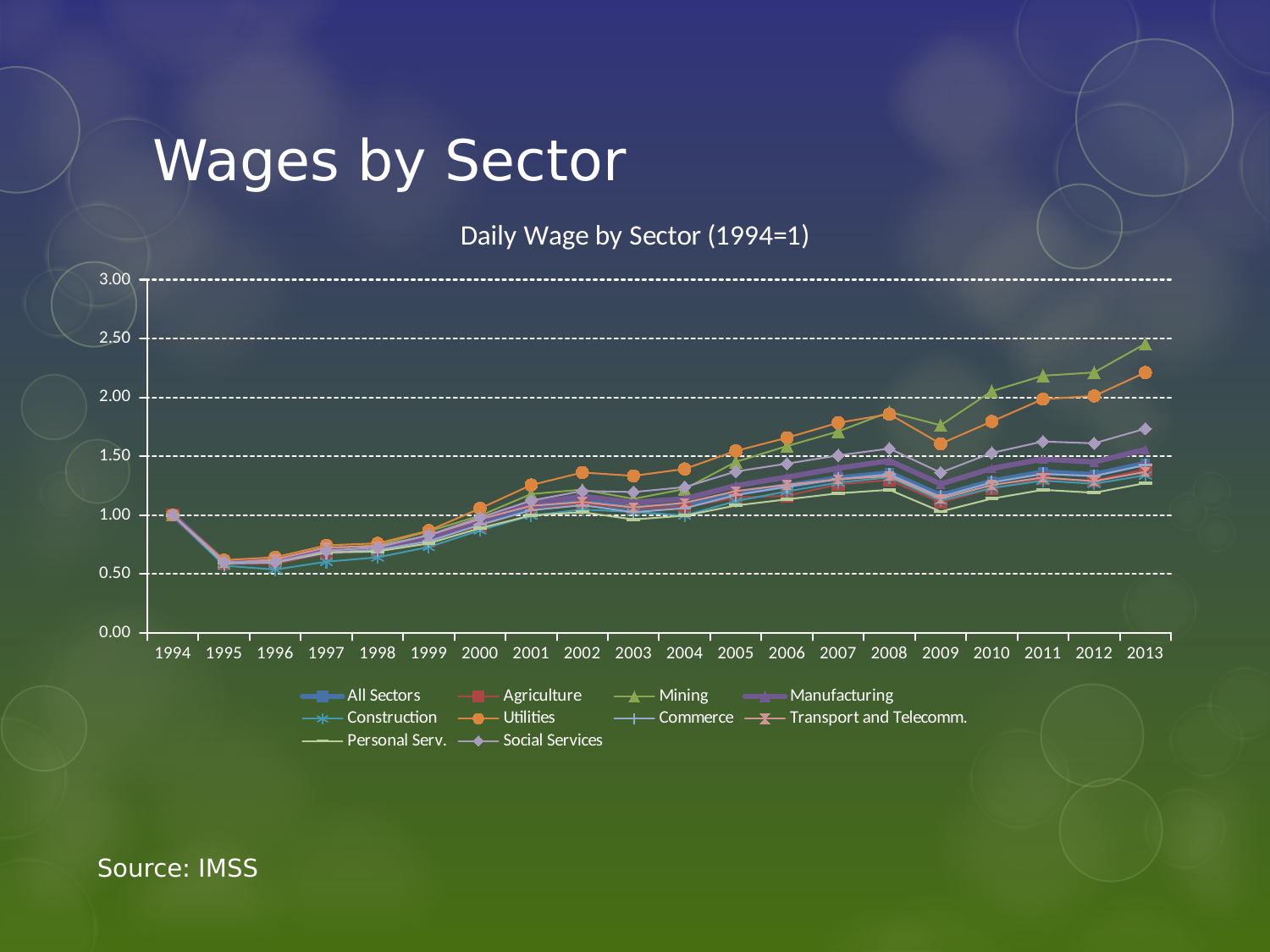

# Wages by Sector

### Chart: Daily Wage by Sector (1994=1)

| Category | All Sectors | Agriculture | Mining | Manufacturing | Construction | Utilities | Commerce | Transport and Telecomm. | Personal Serv. | Social Services |
|---|---|---|---|---|---|---|---|---|---|---|
| 1994.0 | 1.0 | 1.0 | 1.0 | 1.0 | 1.0 | 1.0 | 1.0 | 1.0 | 1.0 | 1.0 |
| 1995.0 | 0.599157950778834 | 0.586068530114826 | 0.609083630642256 | 0.603101391492611 | 0.570068271833779 | 0.617023826382673 | 0.588449380023019 | 0.593071718057702 | 0.600241754959181 | 0.602988365488543 |
| 1996.0 | 0.605570645257859 | 0.584605392330026 | 0.626717522135163 | 0.610547537477294 | 0.536863006572871 | 0.641474045993072 | 0.59605187263943 | 0.622651881325917 | 0.601400750477205 | 0.602159819902279 |
| 1997.0 | 0.689477423093381 | 0.674521493466516 | 0.712993453973203 | 0.691372212647627 | 0.603527240604494 | 0.742171120642988 | 0.682487176341872 | 0.724871881629217 | 0.682009689337838 | 0.697391397766739 |
| 1998.0 | 0.70519687016997 | 0.693606478661151 | 0.744675621877469 | 0.706987585526157 | 0.640459805537167 | 0.759569496445324 | 0.703221264769039 | 0.735295230830686 | 0.690872474654733 | 0.72425729329864 |
| 1999.0 | 0.788879261119526 | 0.782529851029724 | 0.862003645188746 | 0.797761638991229 | 0.72818334784862 | 0.867634969990993 | 0.777741060699425 | 0.828028059011663 | 0.759445515601064 | 0.830294832390108 |
| 2000.0 | 0.933311850793133 | 0.908280302442014 | 0.99472043403636 | 0.951210457338564 | 0.870516390735971 | 1.055494356063153 | 0.916715923615065 | 0.964733138210381 | 0.888540486630581 | 0.979262736327836 |
| 2001.0 | 1.064803281686191 | 1.04403374317294 | 1.178205757397016 | 1.098581763487968 | 0.995514262265606 | 1.254701294248396 | 1.04078133257125 | 1.078300292316981 | 0.996601763604809 | 1.12260773983164 |
| 2002.0 | 1.113731891688329 | 1.097540047670694 | 1.216267777827094 | 1.160075115713509 | 1.046846296441419 | 1.362000878205497 | 1.083863717864225 | 1.111897442510832 | 1.024824851765018 | 1.20428601882717 |
| 2003.0 | 1.061857895042884 | 1.060159268054879 | 1.137652981493342 | 1.107023893283447 | 1.026216298217069 | 1.333184857753946 | 1.024906973734006 | 1.064705252242238 | 0.962446592435206 | 1.195451726152277 |
| 2004.0 | 1.080682625537329 | 1.066263386395911 | 1.221292411660786 | 1.137509828770619 | 0.996220743443913 | 1.392057296301259 | 1.057409638340223 | 1.103521070405043 | 0.994668408830913 | 1.237169630929633 |
| 2005.0 | 1.186118057739016 | 1.148041866335122 | 1.452441416893166 | 1.249767043803819 | 1.117935288002525 | 1.545035817310895 | 1.16930434425496 | 1.203354262815124 | 1.081196711484446 | 1.370418585822344 |
| 2006.0 | 1.249071321920004 | 1.163323569085015 | 1.58648604705788 | 1.322179827206987 | 1.20135007462467 | 1.657289300998688 | 1.241314011395316 | 1.257509911755332 | 1.13352112167946 | 1.437307441091201 |
| 2007.0 | 1.314128902706956 | 1.260803952145164 | 1.710668398621893 | 1.39831853663443 | 1.275610922602442 | 1.784224591672032 | 1.305195704179586 | 1.303449874131086 | 1.184166994068442 | 1.507032123997573 |
| 2008.0 | 1.359145643582541 | 1.296860982471781 | 1.876431367459813 | 1.462066529739697 | 1.320237959507624 | 1.857357240971567 | 1.346645671155328 | 1.330065032358084 | 1.214400295877936 | 1.56529188991764 |
| 2009.0 | 1.166375614661877 | 1.10762921572723 | 1.762824485311615 | 1.263553623874613 | 1.122644773399985 | 1.605886106038707 | 1.154157750892477 | 1.139056984348998 | 1.029746934791194 | 1.360957297753103 |
| 2010.0 | 1.287908119531841 | 1.22481471715672 | 2.052690764731645 | 1.396005010032525 | 1.230142788138593 | 1.795234989227684 | 1.277639425859457 | 1.254877269784862 | 1.139500757321416 | 1.528542553014492 |
| 2011.0 | 1.3656018493618 | 1.309340852581548 | 2.184253933205198 | 1.475064605308866 | 1.292244609868708 | 1.985292184528514 | 1.349300123774494 | 1.31938078707347 | 1.214225107034708 | 1.624844421084692 |
| 2012.0 | 1.343739795411346 | 1.293109268756207 | 2.211632106596106 | 1.451499332817857 | 1.26596621682011 | 2.012153987764538 | 1.331633197241272 | 1.286513470360858 | 1.189477510368876 | 1.609663371327147 |
| 2013.0 | 1.439394473512252 | 1.38751659652986 | 2.455712274408178 | 1.557020107782246 | 1.337839417919831 | 2.211088530935719 | 1.425578534623947 | 1.367488085295918 | 1.270933354228222 | 1.734337254999528 |
Source: IMSS